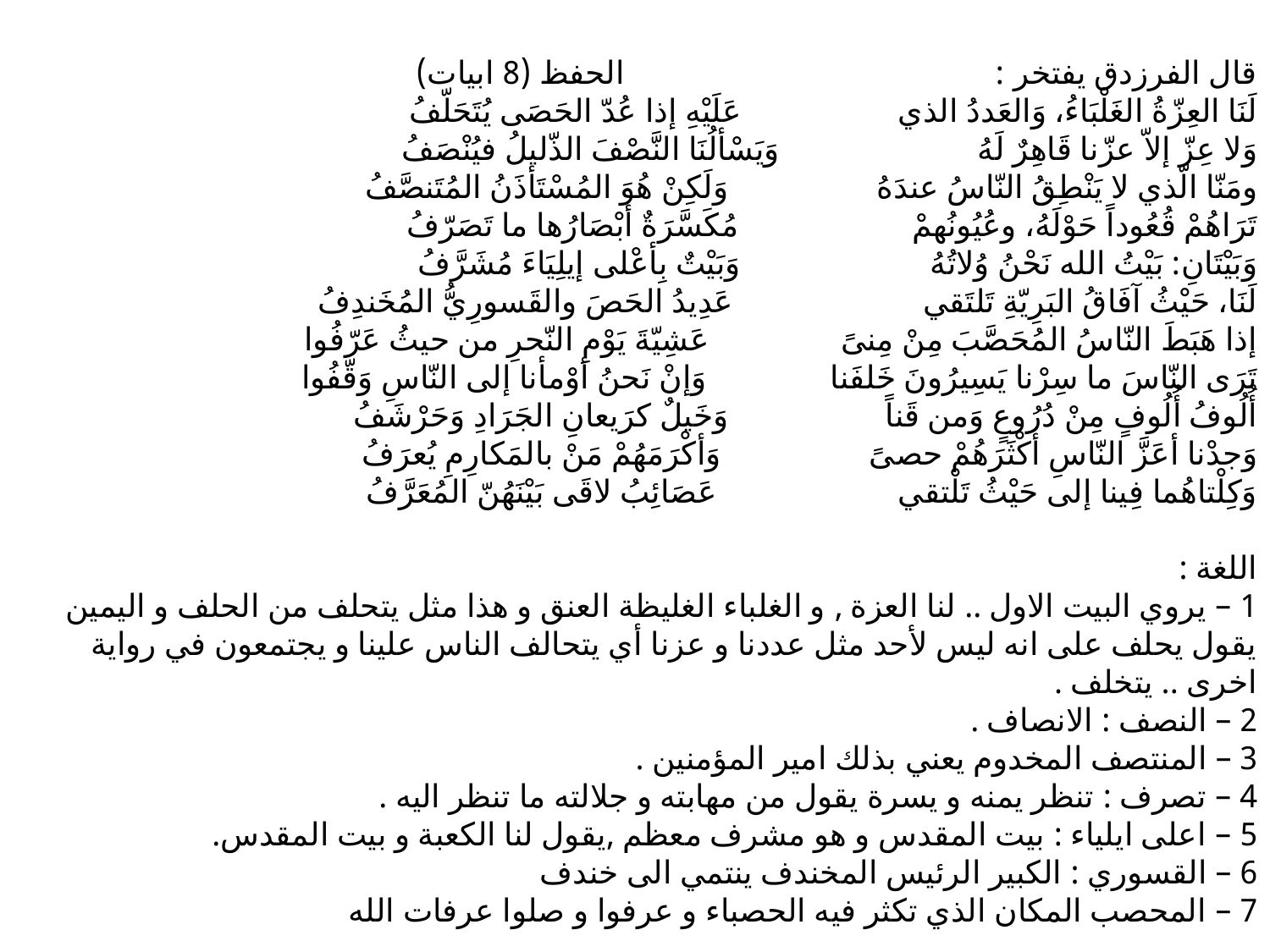

قال الفرزدق يفتخر :                                             الحفظ (8 ابيات)
لَنَا العِزّةُ الغَلْبَاءُ، وَالعَددُ الذي                   عَلَيْهِ إذا عُدّ الحَصَى يُتَحَلّفُ
وَلا عِزّ إلاّ عزّنا قَاهِرٌ لَهُ                        وَيَسْألُنَا النَّصْفَ الذّليلُ فيُنْصَفُ
ومَنّا الّذي لا يَنْطِقُ النّاسُ عندَهُ                  وَلَكِنْ هُوَ المُسْتَأذَنُ المُتَنصَّفُ
تَرَاهُمْ قُعُوداً حَوْلَهُ، وعُيُونُهمْ                     مُكَسَّرَةٌ أبْصَارُها ما تَصَرّفُ
وَبَيْتَانِ: بَيْتُ الله نَحْنُ وُلاتُهُ                       وَبَيْتٌ بِأعْلى إيلِيَاءَ مُشَرَّفُ
لَنَا، حَيْثُ آفَاقُ البَرِيّةِ تَلتَقي                       عَدِيدُ الحَصَ والقَسورِيُّ المُخَندِفُ
إذا هَبَطَ النّاسُ المُحَصَّبَ مِنْ مِنىً                عَشِيّةَ يَوْمِ النّحرِ من حيثُ عَرّفُوا
تَرَى النّاسَ ما سِرْنا يَسِيرُونَ خَلفَنا               وَإنْ نَحنُ أوْمأنا إلى النّاسِ وَقّفُوا
أُلُوفُ أُلُوفٍ مِنْ دُرُوعٍ وَمن قَناً                   وَخَيلٌ كرَيعانِ الجَرَادِ وَحَرْشَفُ
وَجدْنا أعَزَّ النّاسِ أكْثَرَهُمْ حصىً                  وَأكْرَمَهُمْ مَنْ بالمَكارِمِ يُعرَفُ
وَكِلْتاهُما فِينا إلى حَيْثُ تَلْتقي                      عَصَائِبُ لاقَى بَيْنَهُنّ المُعَرَّفُ

اللغة :
1 – يروي البيت الاول .. لنا العزة , و الغلباء الغليظة العنق و هذا مثل يتحلف من الحلف و اليمين يقول يحلف على انه ليس لأحد مثل عددنا و عزنا أي يتحالف الناس علينا و يجتمعون في رواية اخرى .. يتخلف .
2 – النصف : الانصاف .
3 – المنتصف المخدوم يعني بذلك امير المؤمنين .
4 – تصرف : تنظر يمنه و يسرة يقول من مهابته و جلالته ما تنظر اليه .
5 – اعلى ايلياء : بيت المقدس و هو مشرف معظم ,يقول لنا الكعبة و بيت المقدس.
6 – القسوري : الكبير الرئيس المخندف ينتمي الى خندف
7 – المحصب المكان الذي تكثر فيه الحصباء و عرفوا و صلوا عرفات الله